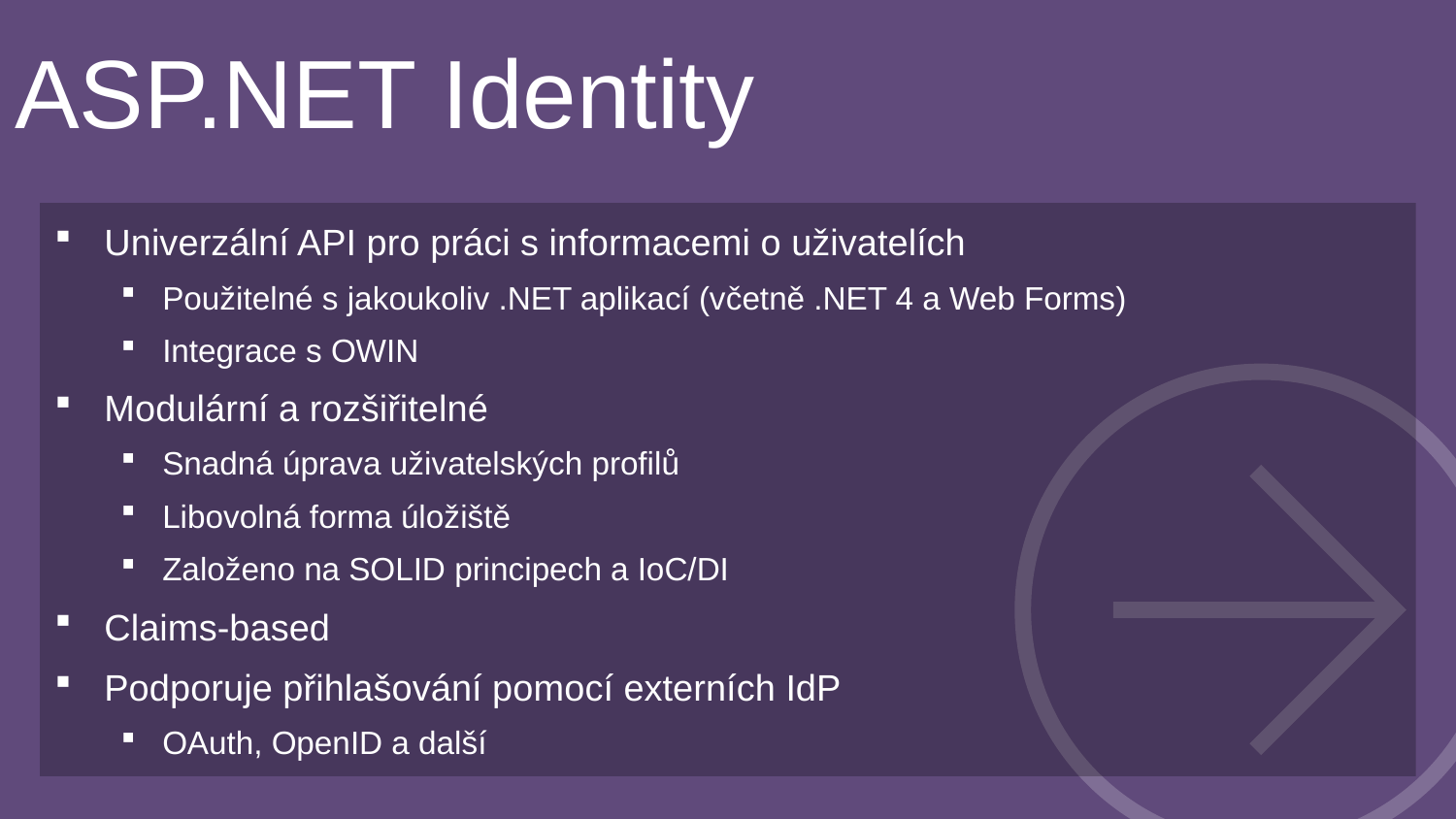

# ASP.NET Identity
Univerzální API pro práci s informacemi o uživatelích
Použitelné s jakoukoliv .NET aplikací (včetně .NET 4 a Web Forms)
Integrace s OWIN
Modulární a rozšiřitelné
Snadná úprava uživatelských profilů
Libovolná forma úložiště
Založeno na SOLID principech a IoC/DI
Claims-based
Podporuje přihlašování pomocí externích IdP
OAuth, OpenID a další